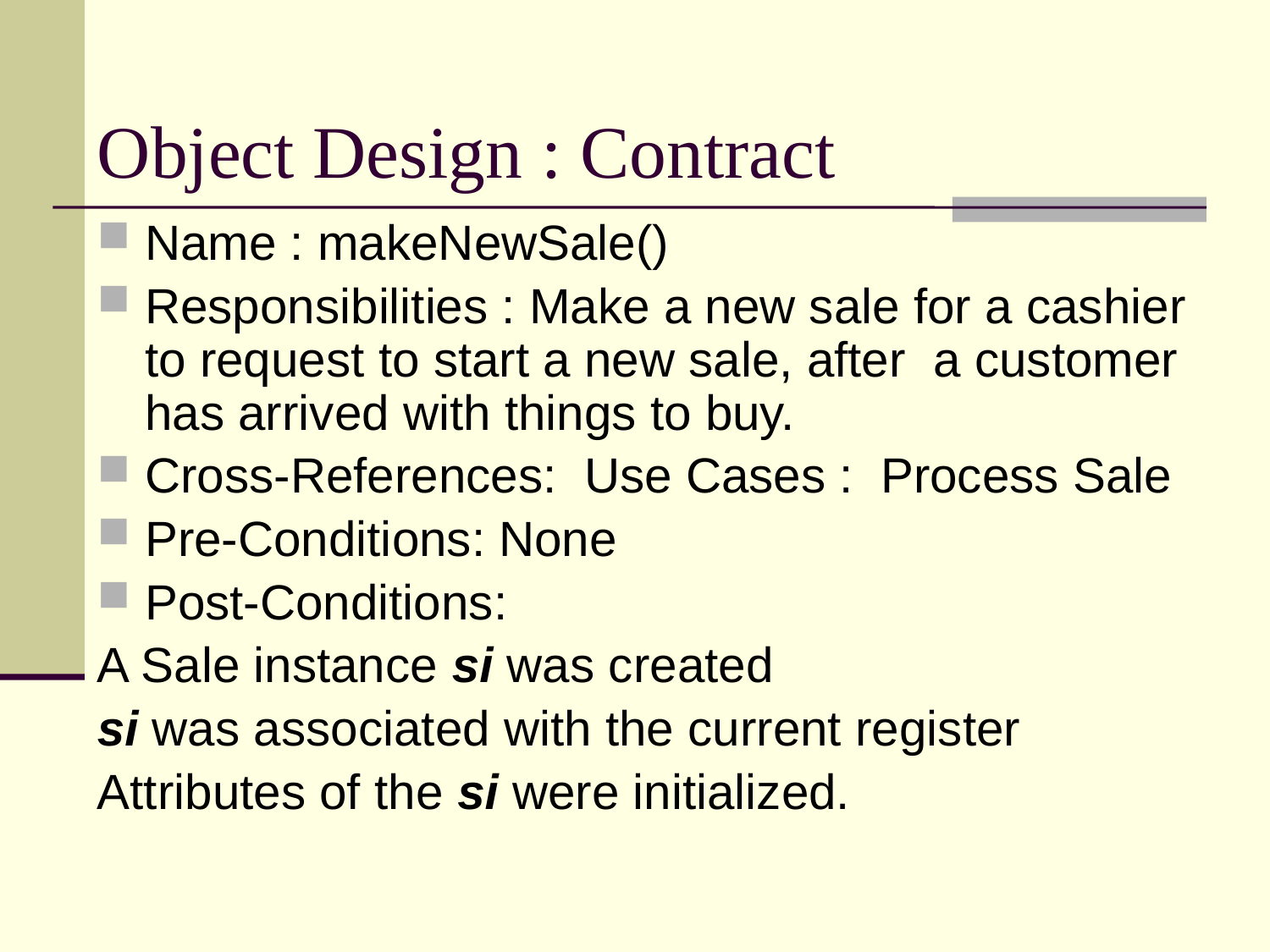

# Object Design : Contract
Name : makeNewSale()
Responsibilities : Make a new sale for a cashier to request to start a new sale, after  a customer has arrived with things to buy.
Cross-References:  Use Cases :  Process Sale
Pre-Conditions: None
Post-Conditions:
A Sale instance si was created
si was associated with the current register
Attributes of the si were initialized.